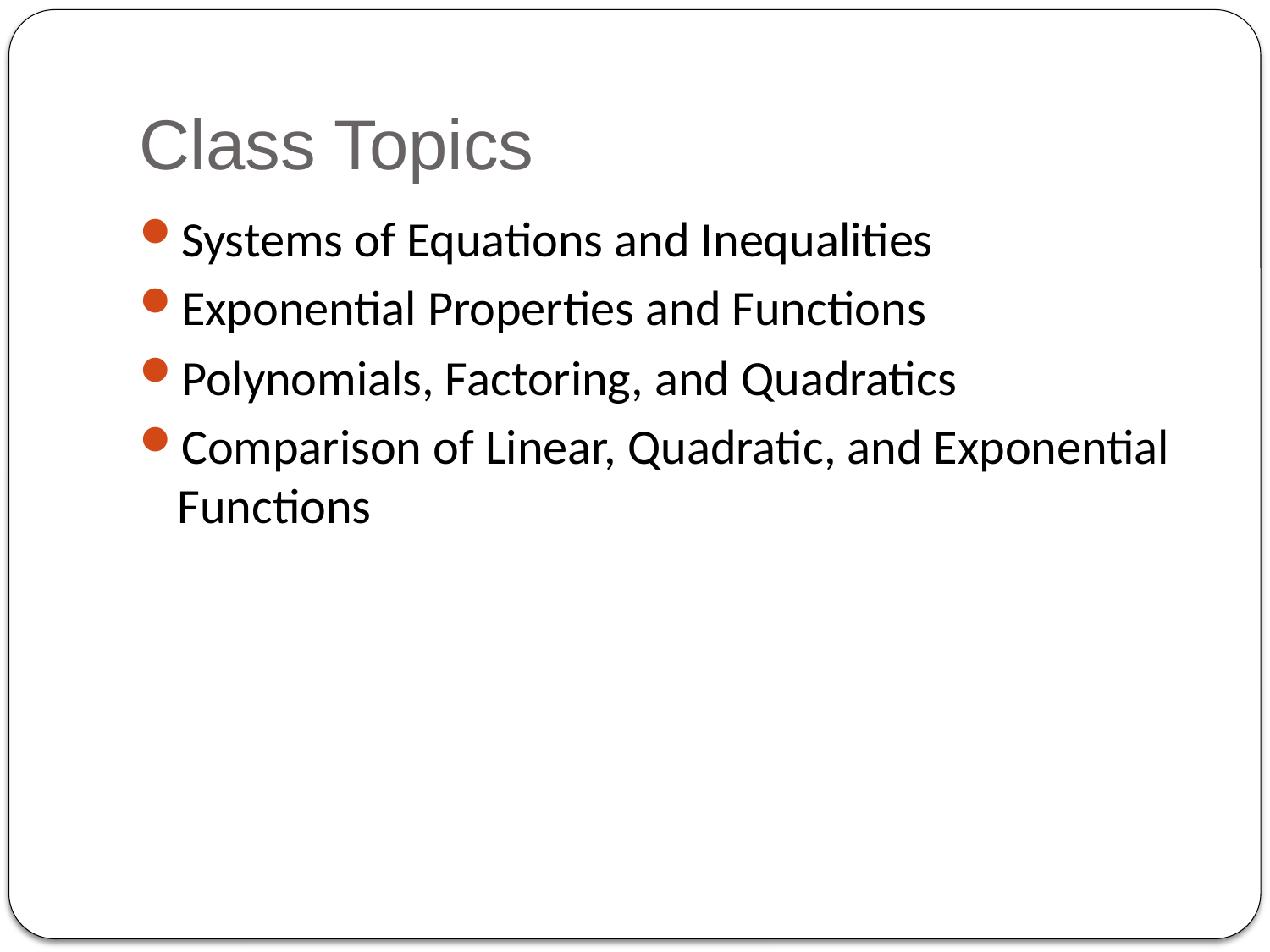

# Class Topics
Systems of Equations and Inequalities
Exponential Properties and Functions
Polynomials, Factoring, and Quadratics
Comparison of Linear, Quadratic, and Exponential Functions